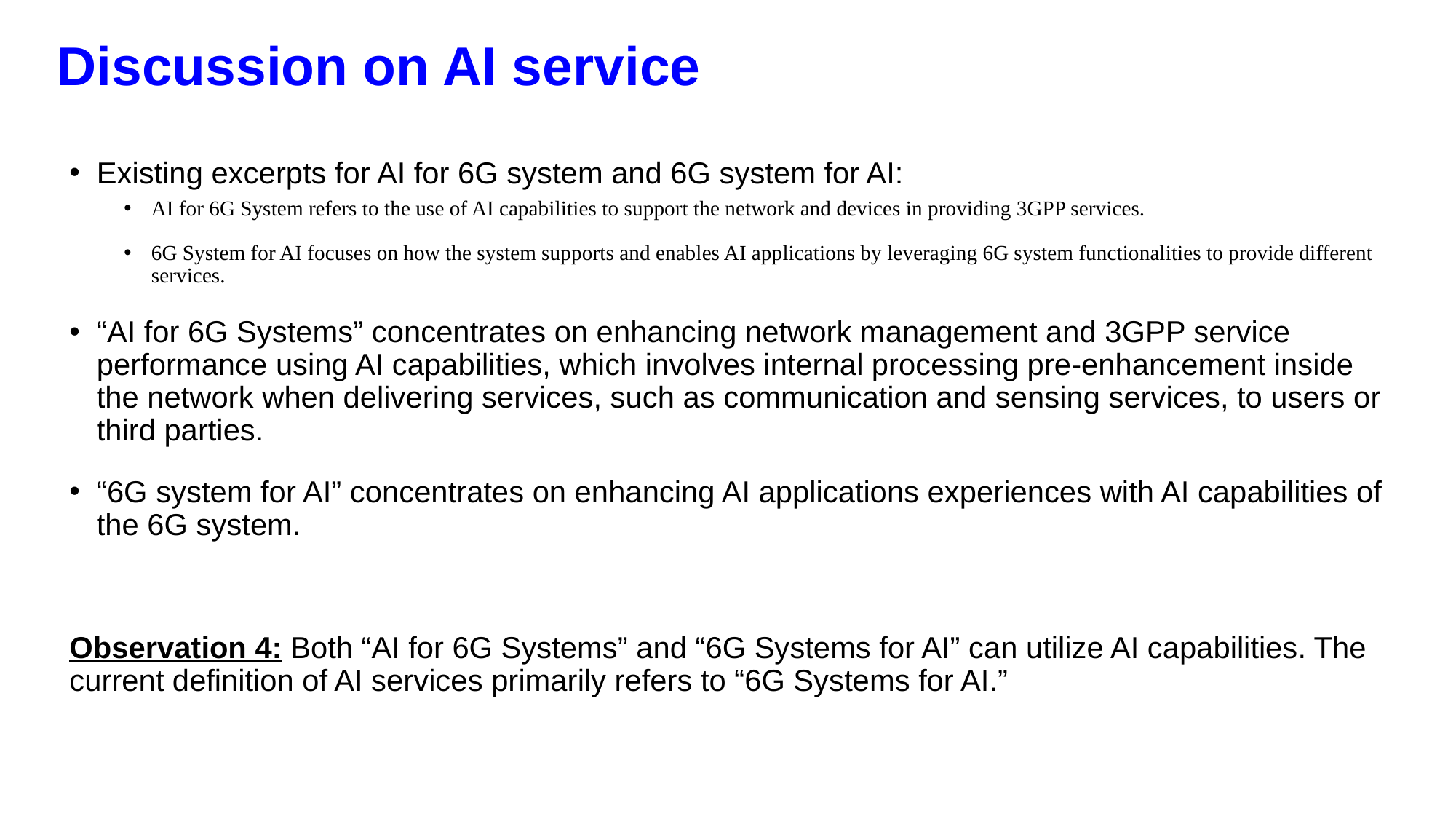

Discussion on AI service
Existing excerpts for AI for 6G system and 6G system for AI:
AI for 6G System refers to the use of AI capabilities to support the network and devices in providing 3GPP services.
6G System for AI focuses on how the system supports and enables AI applications by leveraging 6G system functionalities to provide different services.
“AI for 6G Systems” concentrates on enhancing network management and 3GPP service performance using AI capabilities, which involves internal processing pre-enhancement inside the network when delivering services, such as communication and sensing services, to users or third parties.
“6G system for AI” concentrates on enhancing AI applications experiences with AI capabilities of the 6G system.

Observation 4: Both “AI for 6G Systems” and “6G Systems for AI” can utilize AI capabilities. The current definition of AI services primarily refers to “6G Systems for AI.”